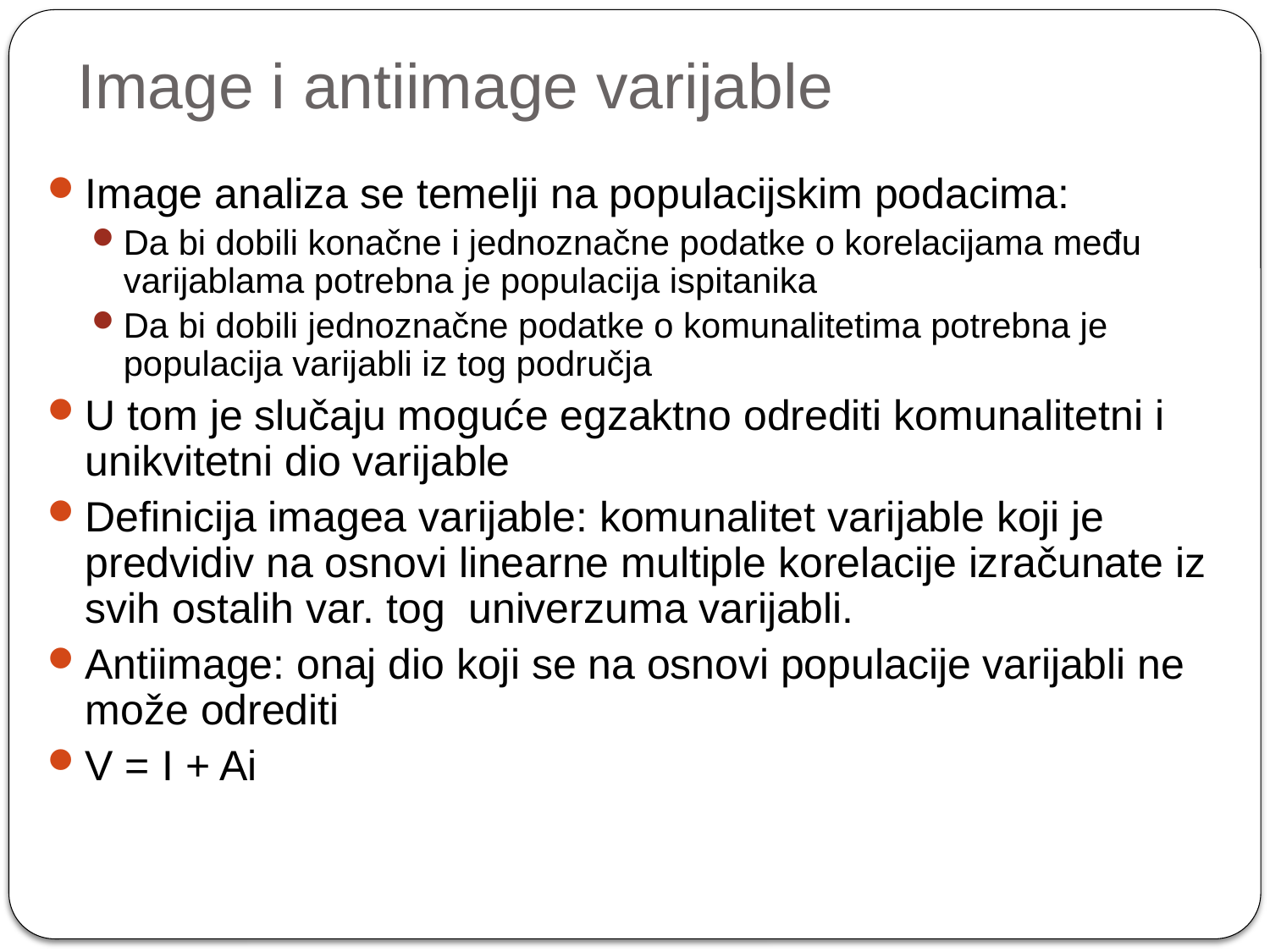

# Image i antiimage varijable
Image analiza se temelji na populacijskim podacima:
Da bi dobili konačne i jednoznačne podatke o korelacijama među varijablama potrebna je populacija ispitanika
Da bi dobili jednoznačne podatke o komunalitetima potrebna je populacija varijabli iz tog područja
U tom je slučaju moguće egzaktno odrediti komunalitetni i unikvitetni dio varijable
Definicija imagea varijable: komunalitet varijable koji je predvidiv na osnovi linearne multiple korelacije izračunate iz svih ostalih var. tog  univerzuma varijabli.
Antiimage: onaj dio koji se na osnovi populacije varijabli ne može odrediti
V = I + Ai